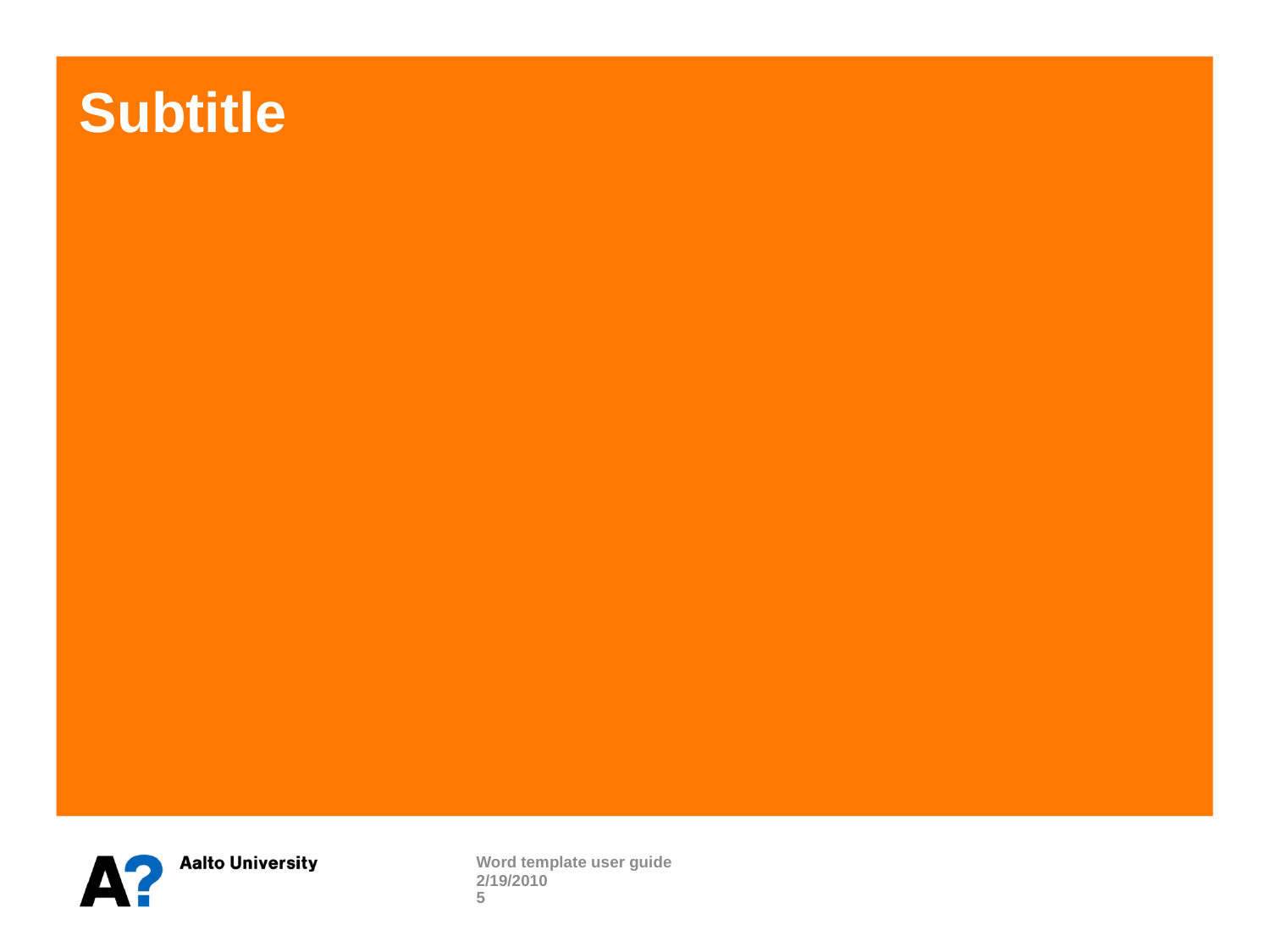

# Subtitle
Word template user guide

2/19/2010
5